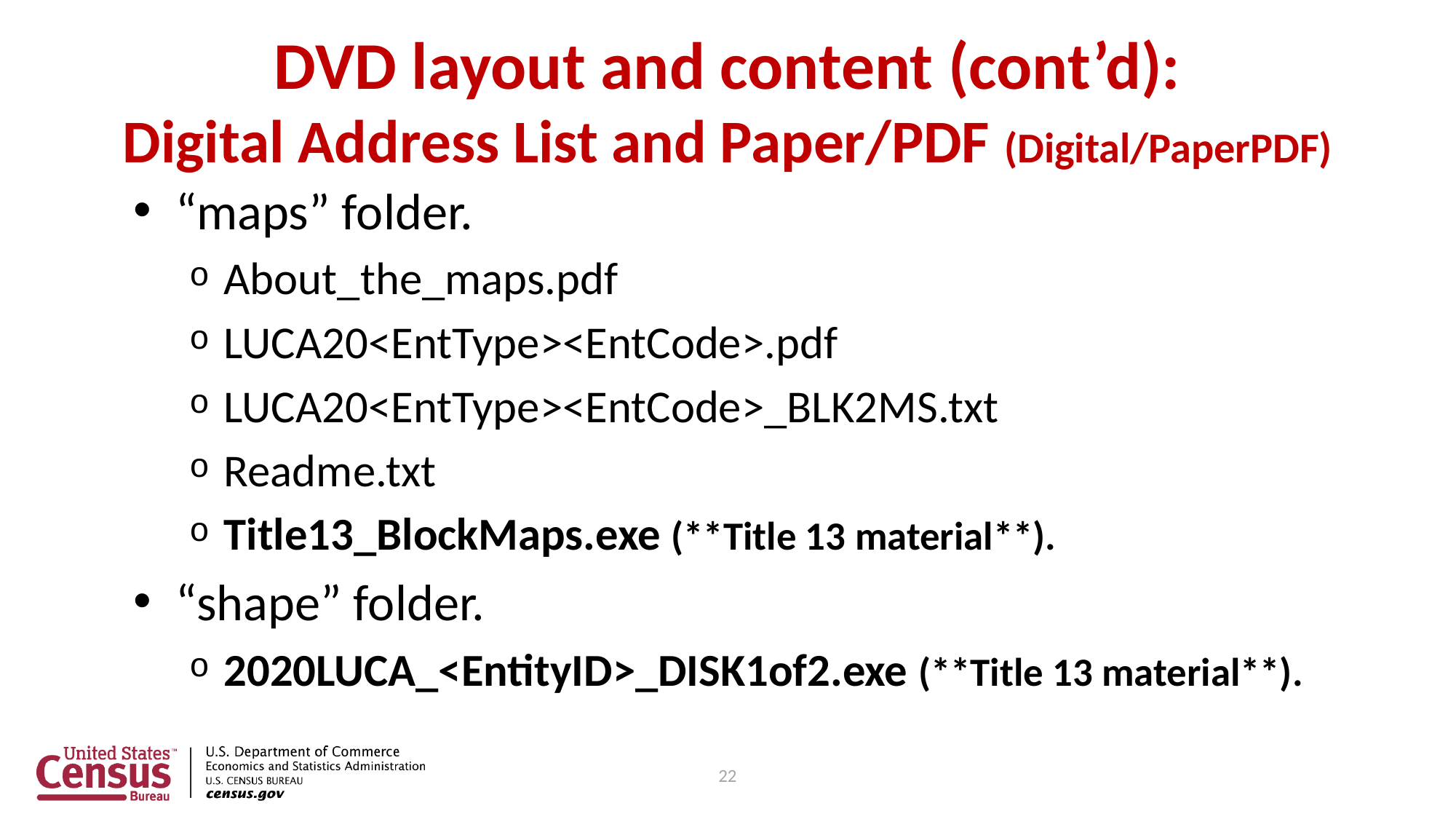

# DVD layout and content (cont’d): Digital Address List and Paper/PDF (Digital/PaperPDF)
“maps” folder.
About_the_maps.pdf
LUCA20<EntType><EntCode>.pdf
LUCA20<EntType><EntCode>_BLK2MS.txt
Readme.txt
Title13_BlockMaps.exe (**Title 13 material**).
“shape” folder.
2020LUCA_<EntityID>_DISK1of2.exe (**Title 13 material**).

22